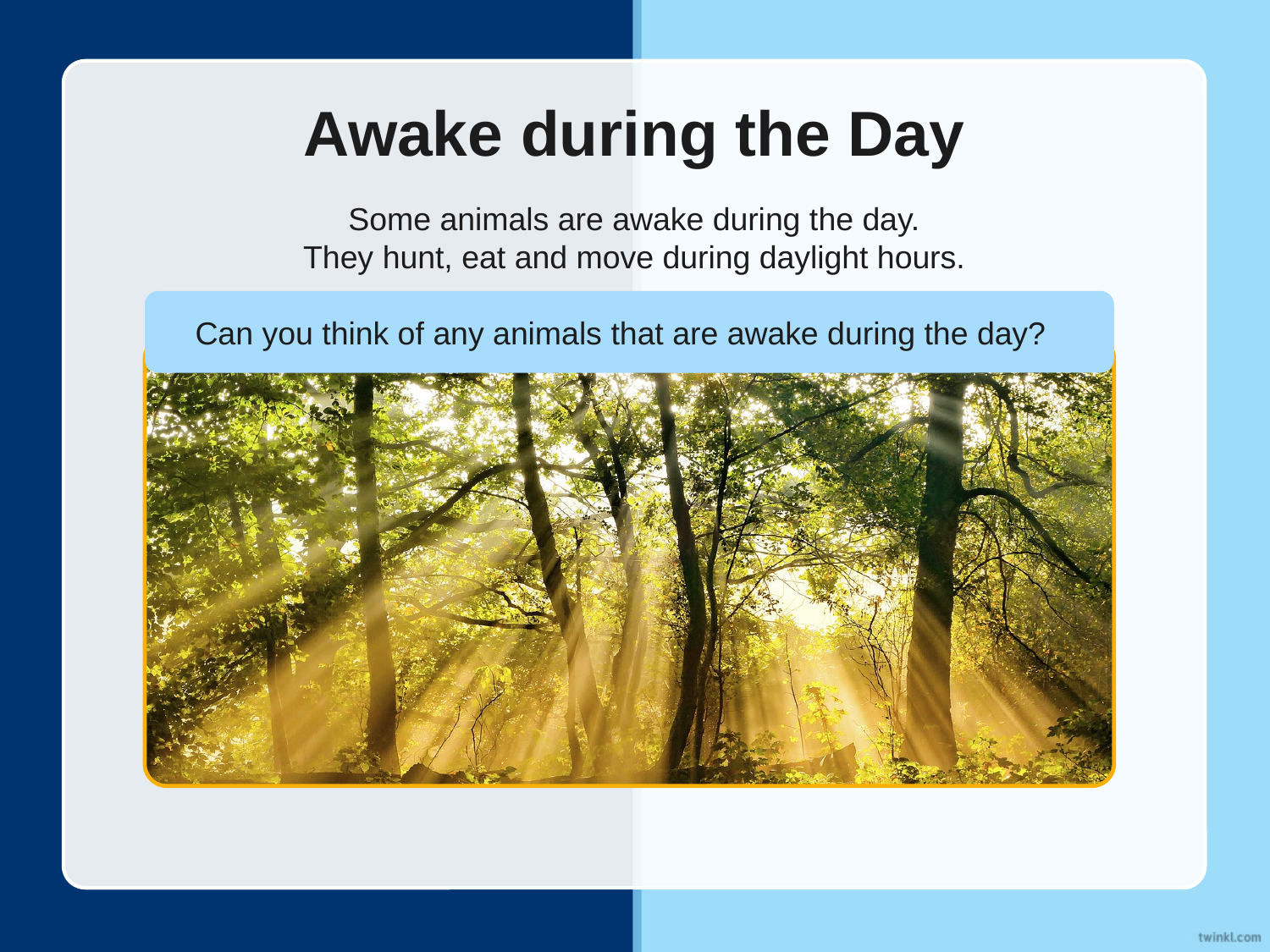

# Awake during the Day
Some animals are awake during the day.
They hunt, eat and move during daylight hours.
Can you think of any animals that are awake during the day?